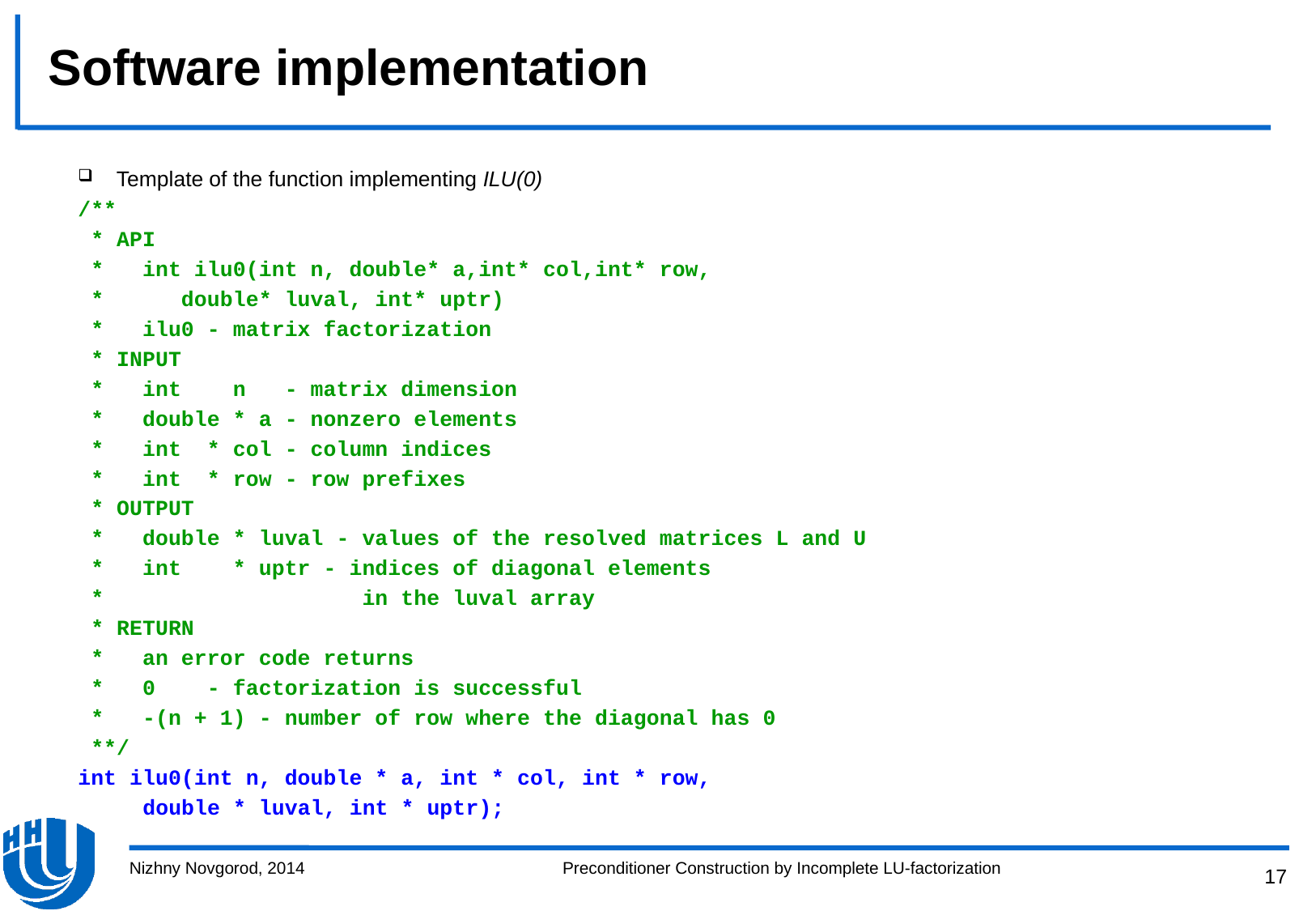

# Software implementation
Template of the function implementing ILU(0)
/**
 * API
 *   int ilu0(int n, double* a,int* col,int* row,
 *      double* luval, int* uptr)
 *   ilu0 - matrix factorization
 * INPUT
 *   int    n   - matrix dimension
 *   double * a - nonzero elements
 *   int  * col - column indices
 *   int  * row - row prefixes
 * OUTPUT
 *   double * luval - values of the resolved matrices L and U
 *   int    * uptr - indices of diagonal elements
 *                    in the luval array
 * RETURN
 *   an error code returns
 *   0    - factorization is successful
 *   -(n + 1) - number of row where the diagonal has 0
 **/
int ilu0(int n, double * a, int * col, int * row,
     double * luval, int * uptr);

Nizhny Novgorod, 2014
Preconditioner Construction by Incomplete LU-factorization